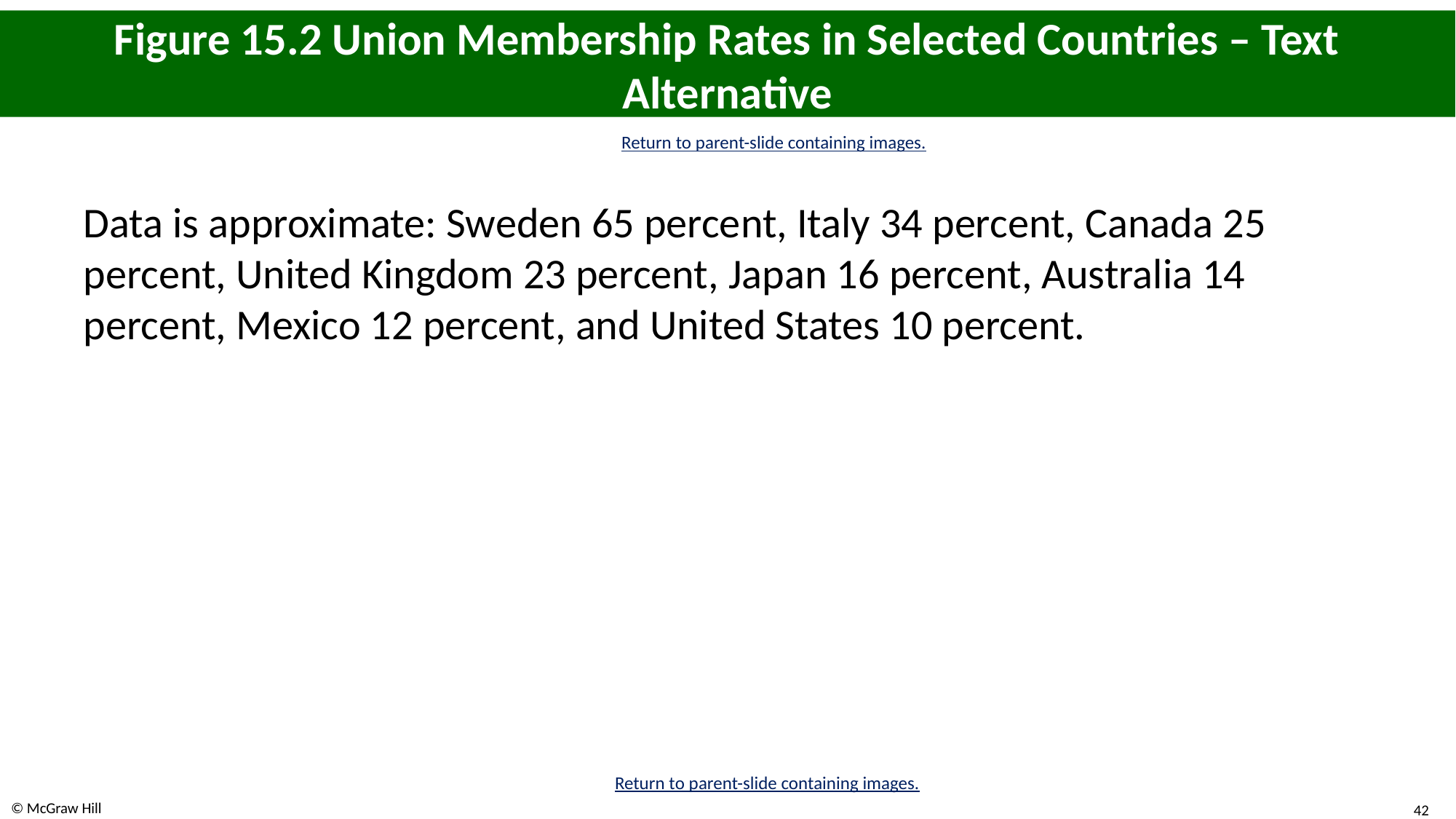

# Figure 15.2 Union Membership Rates in Selected Countries – Text Alternative
Return to parent-slide containing images.
Data is approximate: Sweden 65 percent, Italy 34 percent, Canada 25 percent, United Kingdom 23 percent, Japan 16 percent, Australia 14 percent, Mexico 12 percent, and United States 10 percent.
Return to parent-slide containing images.